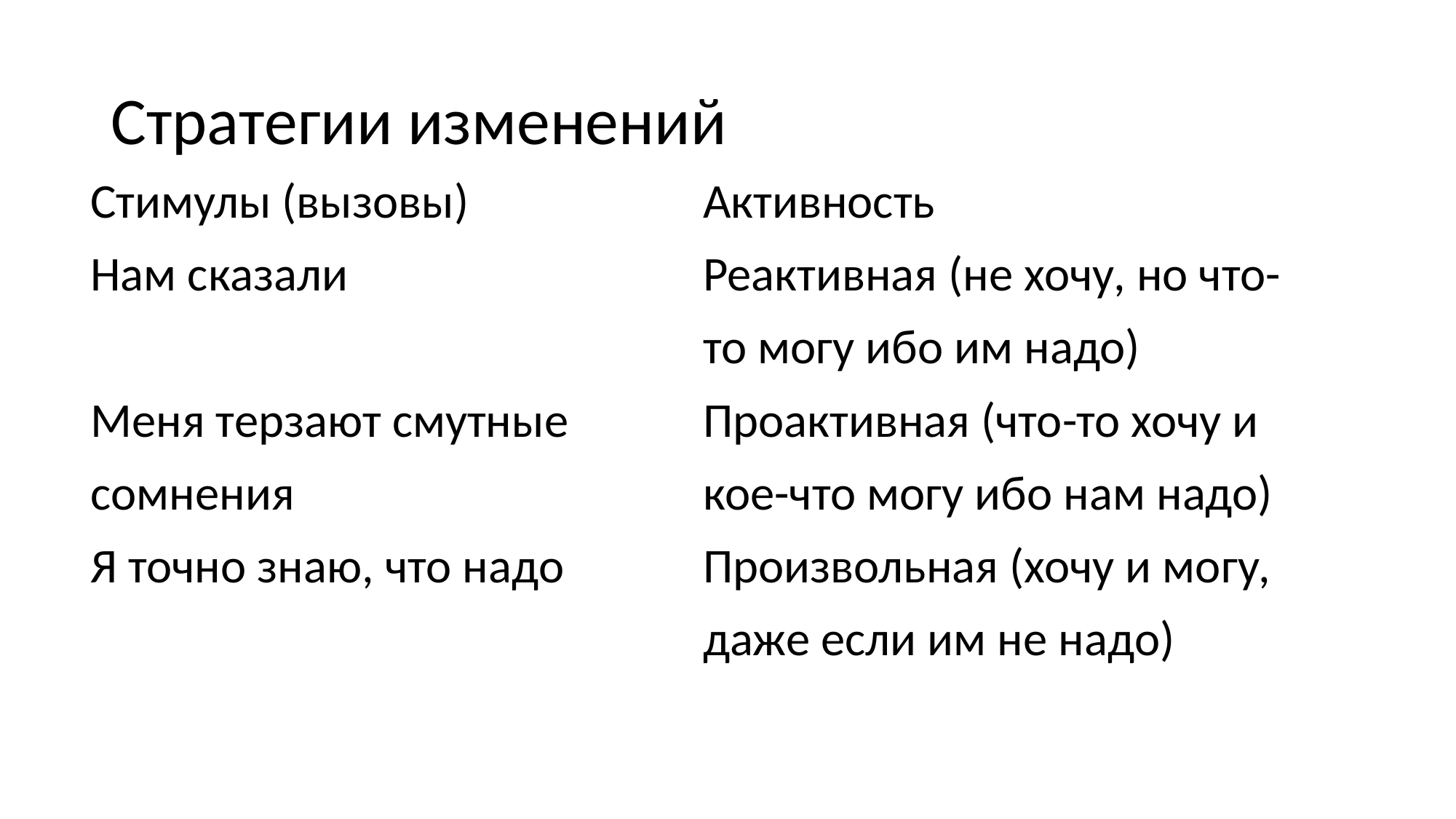

# Стратегии изменений
| Стимулы (вызовы) | Активность |
| --- | --- |
| Нам сказали | Реактивная (не хочу, но что-то могу ибо им надо) |
| Меня терзают смутные сомнения | Проактивная (что-то хочу и кое-что могу ибо нам надо) |
| Я точно знаю, что надо | Произвольная (хочу и могу, даже если им не надо) |